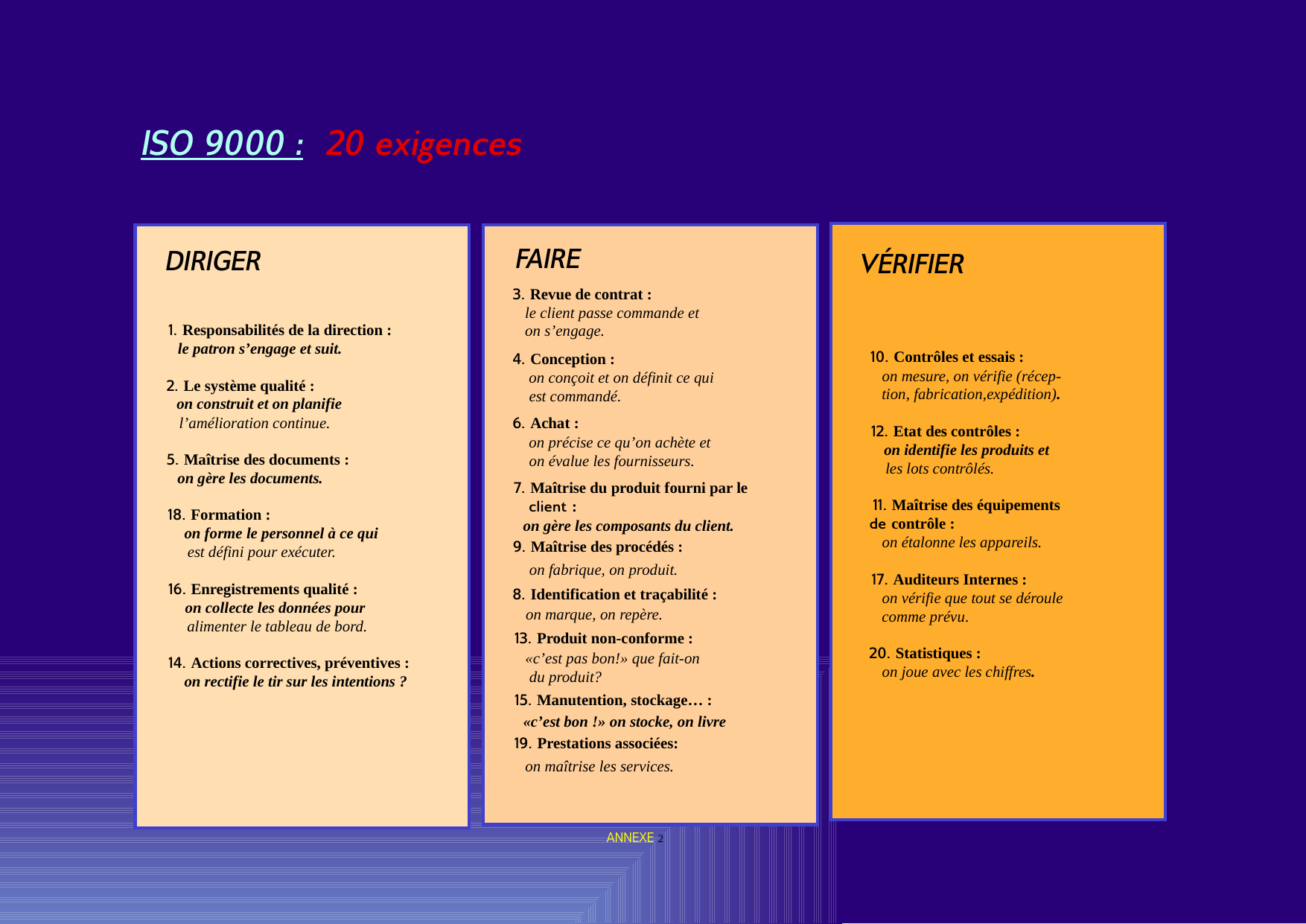

ISO 9000 :  20 exigences

FAIRE
DIRIGER
VÉRIFIER
3. Revue de contrat :
   le client passe commande et

1. Responsabilités de la direction :
   on s’engage.
   le patron s’engage et suit.

10. Contrôles et essais :
4. Conception :

   on mesure, on vérifie (récep-
    on conçoit et on définit ce qui
2. Le système qualité :
   tion, fabrication,expédition).
    est commandé.
   on construit et on planifie

   l’amélioration continue.
6. Achat :
12. Etat des contrôles :

    on précise ce qu’on achète et
    on identifie les produits et
5. Maîtrise des documents :
    on évalue les fournisseurs.
    les lots contrôlés.
   on gère les documents.

7. Maîtrise du produit fourni par le

11. Maîtrise des équipements
client :
18. Formation :
de contrôle :
   on gère les composants du client.
     on forme le personnel à ce qui
   on étalonne les appareils.
9. Maîtrise des procédés :
     est défini pour exécuter.

    on fabrique, on produit.

17. Auditeurs Internes :
16. Enregistrements qualité :
8. Identification et traçabilité :
   on vérifie que tout se déroule
     on collecte les données pour
   on marque, on repère.
   comme prévu.
     alimenter le tableau de bord.

13. Produit non-conforme :

20. Statistiques :
   «c’est pas bon!» que fait-on
14. Actions correctives, préventives :
   on joue avec les chiffres.
    du produit?
     on rectifie le tir sur les intentions ?
15. Manutention, stockage… :
   «c’est bon !» on stocke, on livre
19. Prestations associées:
   on maîtrise les services.

ANNEXE 2